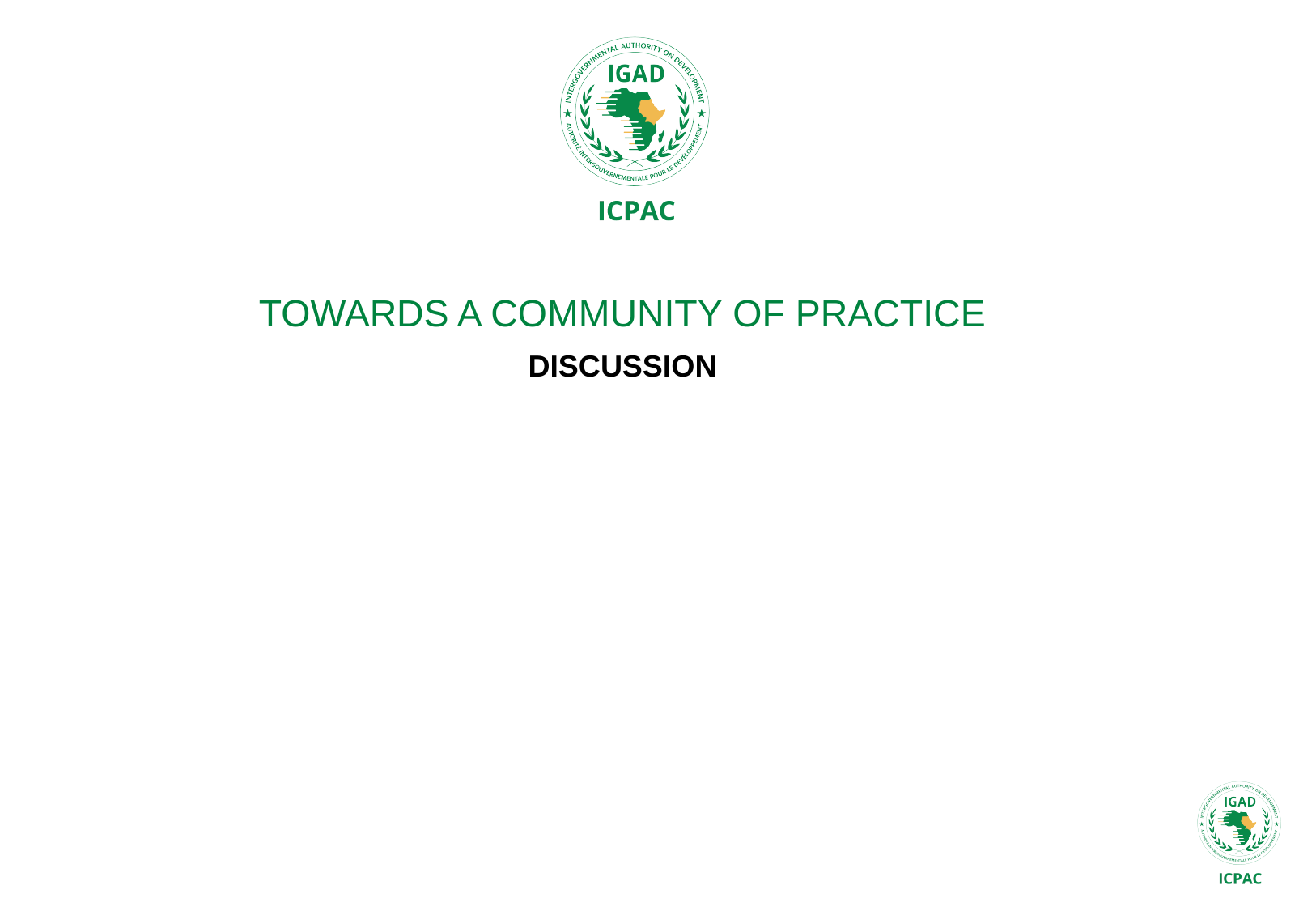

# TOWARDS A COMMUNITY OF PRACTICE
DISCUSSION